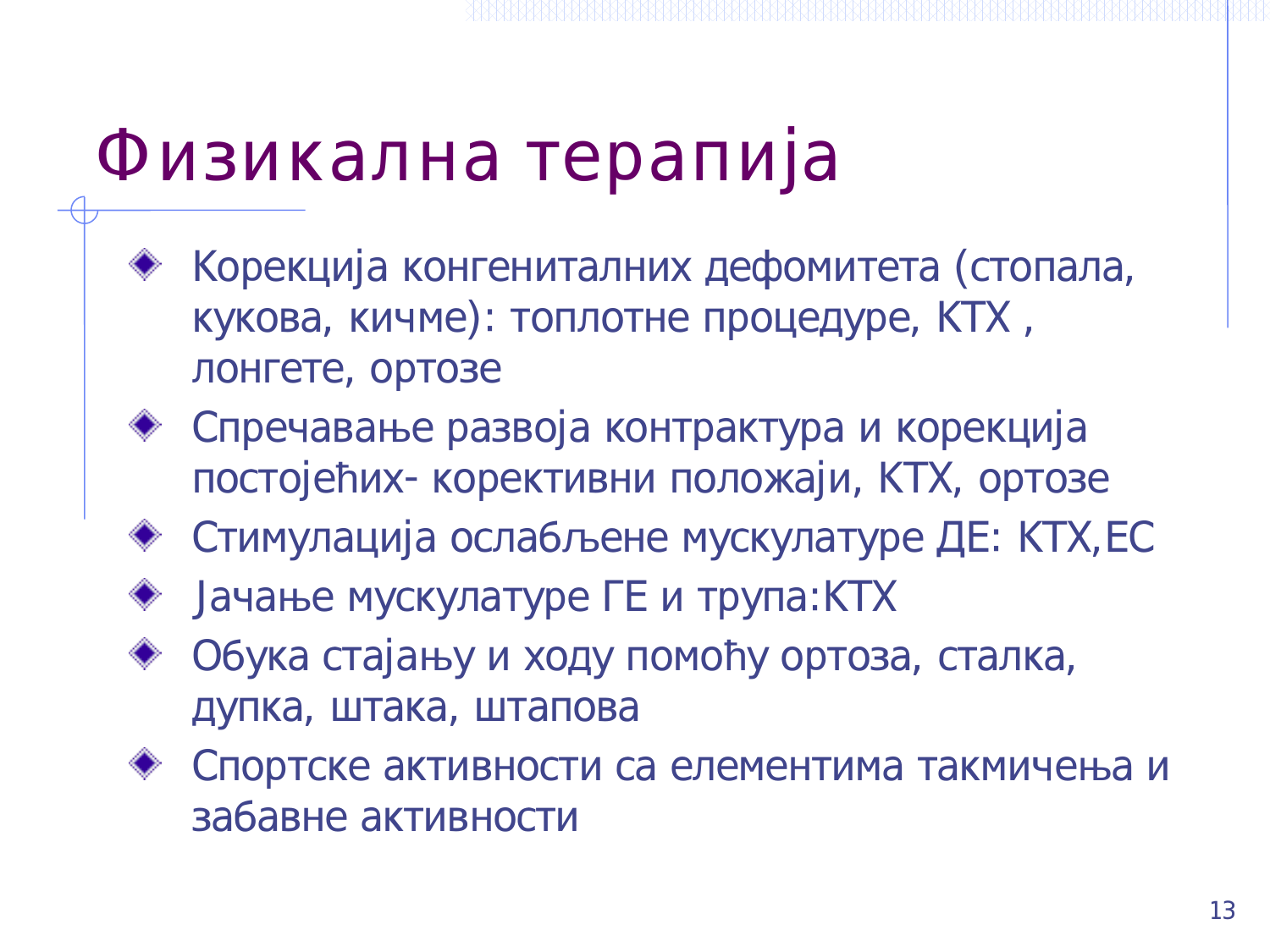

# Физикална терапија
Корекција конгениталних дефомитета (стопала, кукова, кичме): топлотне процедуре, КТХ , лонгете, ортозе
Спречавање развоја контрактура и корекција постојећих- корективни положаји, КТХ, ортозе
Стимулација ослабљене мускулатуре ДЕ: КТХ,ЕС
Јачање мускулатуре ГЕ и трупа:КТХ
Обука стајању и ходу помоћу ортоза, сталка, дупка, штака, штапова
Спортске активности са елементима такмичења и забавне активности
13